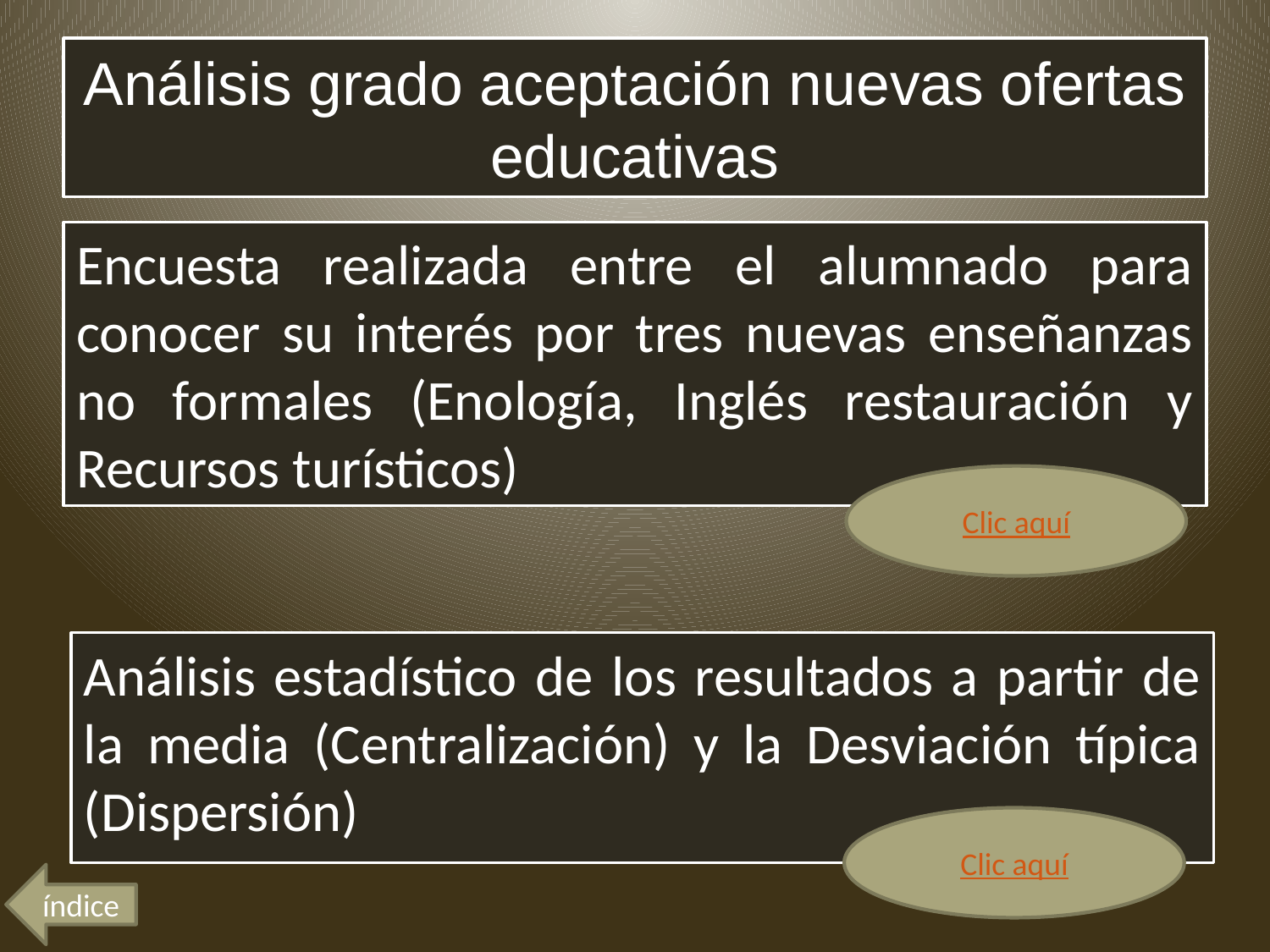

# Análisis grado aceptación nuevas ofertas educativas
Encuesta realizada entre el alumnado para conocer su interés por tres nuevas enseñanzas no formales (Enología, Inglés restauración y Recursos turísticos)
Clic aquí
Análisis estadístico de los resultados a partir de la media (Centralización) y la Desviación típica (Dispersión)
Clic aquí
índice